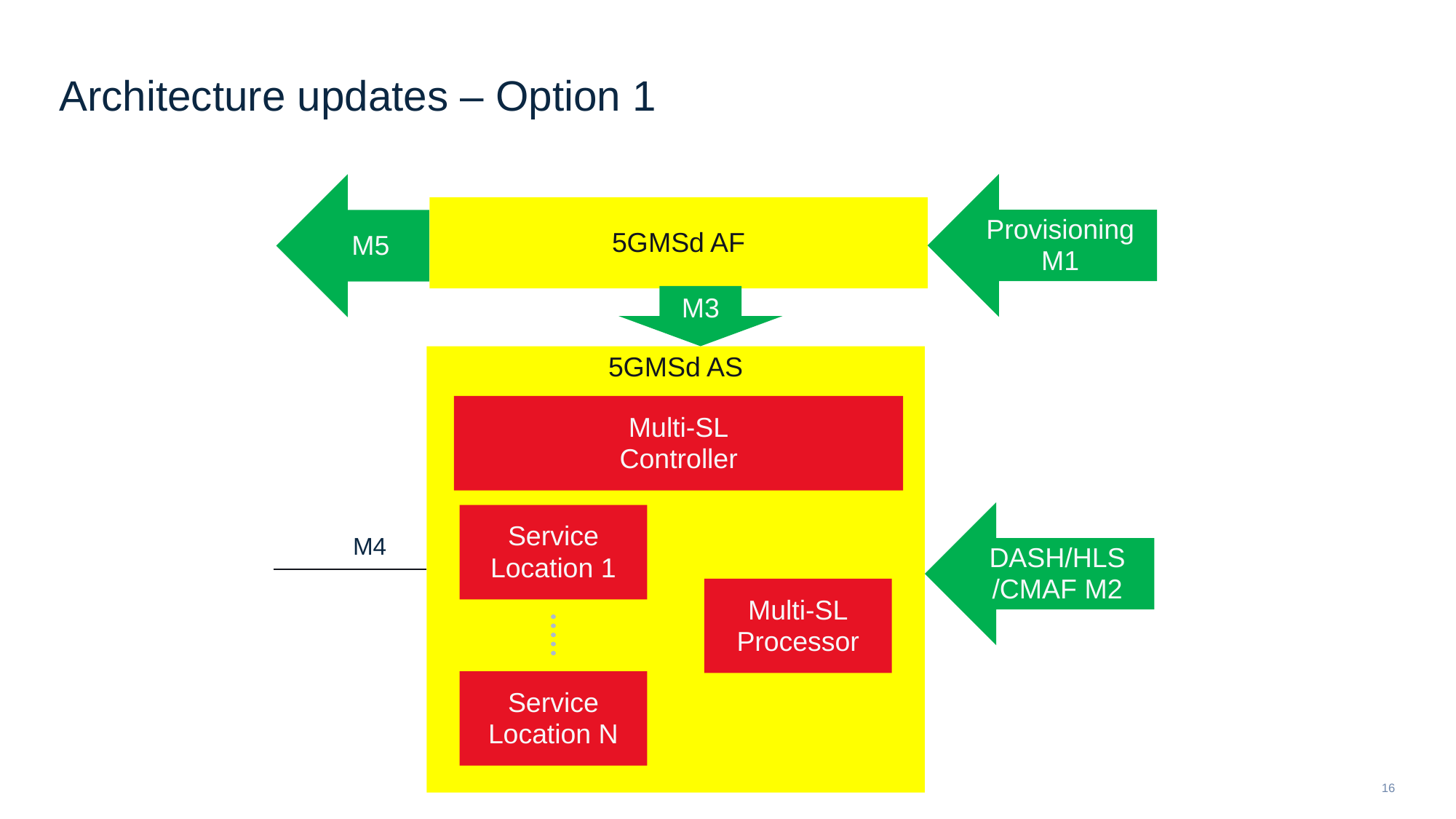

# Architecture updates – Option 1

Provisioning M1
M5
5GMSd AF
M3
5GMSd AS
Multi-SL
Controller
DASH/HLS
/CMAF M2
Service Location 1
M4
Multi-SL
Processor
Service Location N